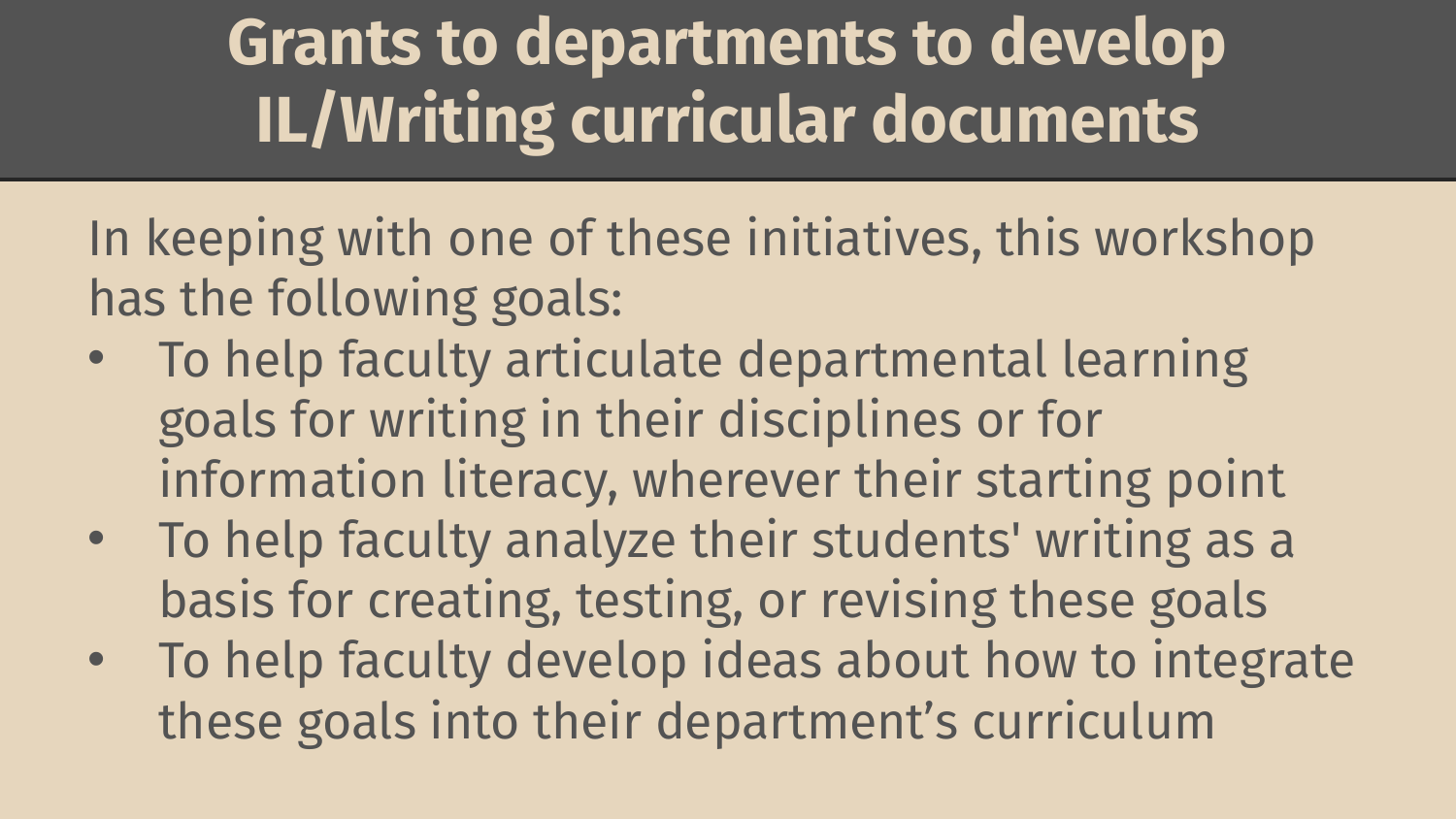

# Grants to departments to develop IL/Writing curricular documents
In keeping with one of these initiatives, this workshop has the following goals:
To help faculty articulate departmental learning goals for writing in their disciplines or for information literacy, wherever their starting point
To help faculty analyze their students' writing as a basis for creating, testing, or revising these goals
To help faculty develop ideas about how to integrate these goals into their department’s curriculum